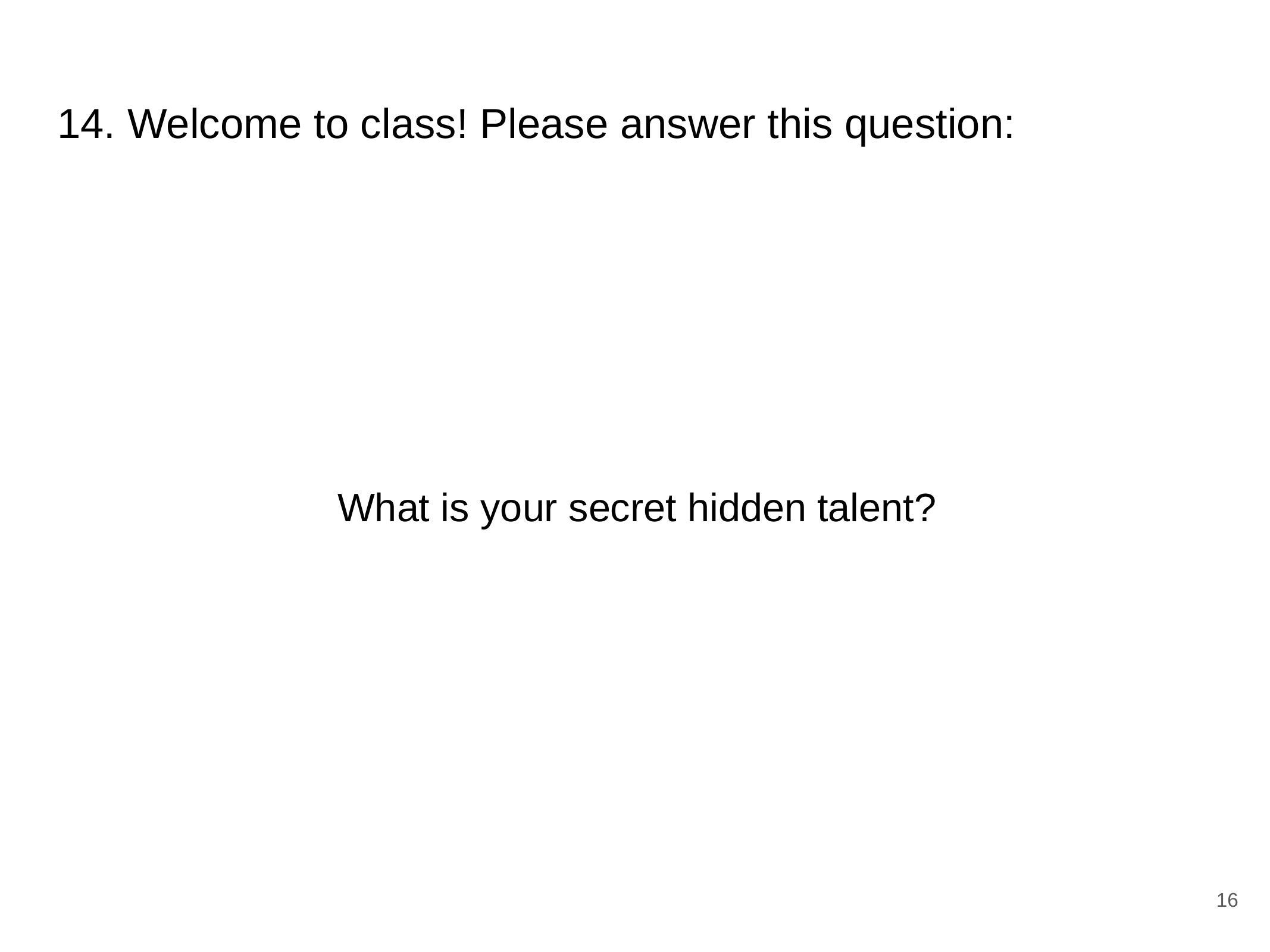

# 14. Welcome to class! Please answer this question:
What is your secret hidden talent?

16